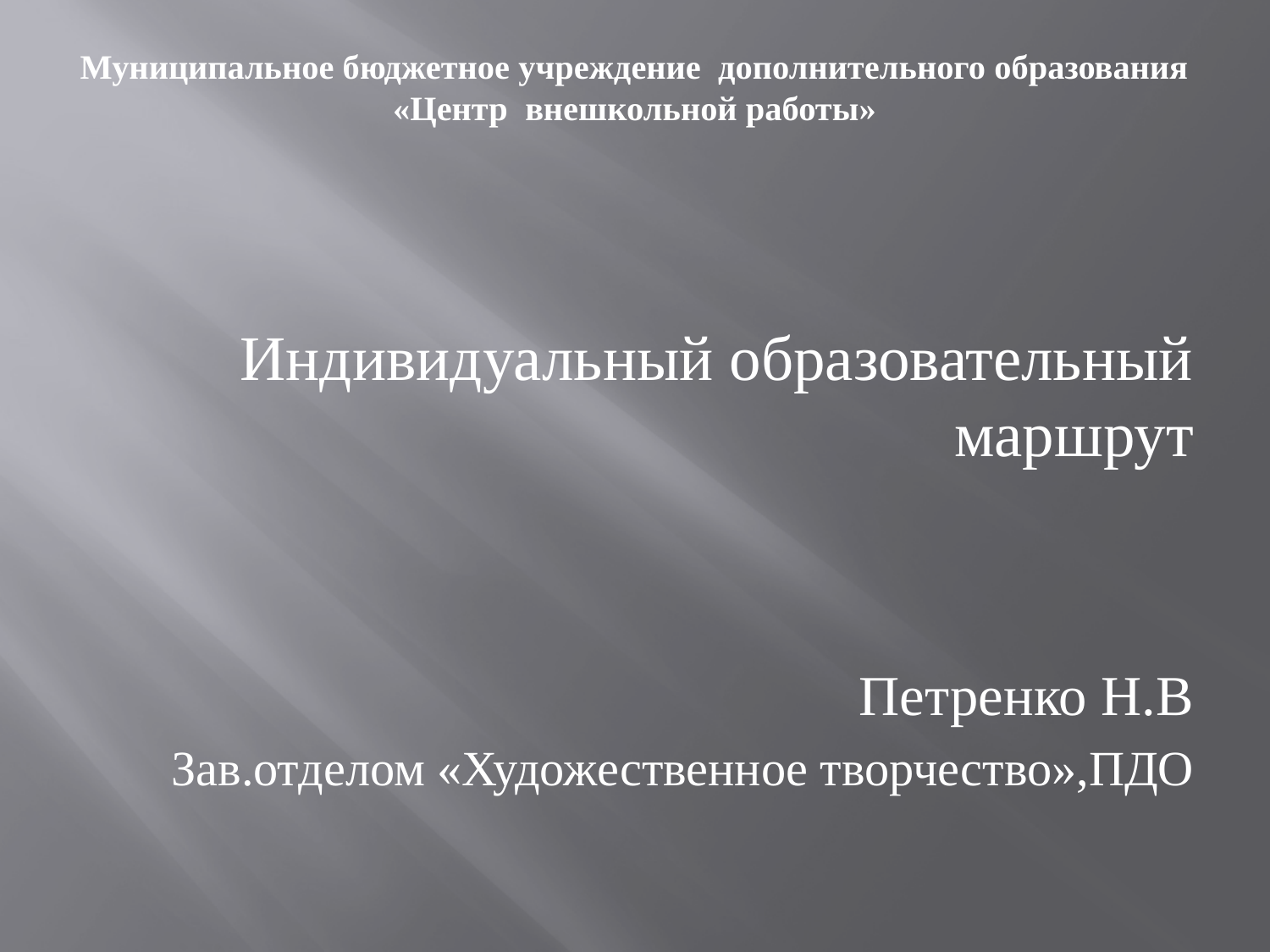

# Муниципальное бюджетное учреждение  дополнительного образования «Центр  внешкольной работы»

Индивидуальный образовательный маршрут

Петренко Н.В
Зав.отделом «Художественное творчество»,ПДО